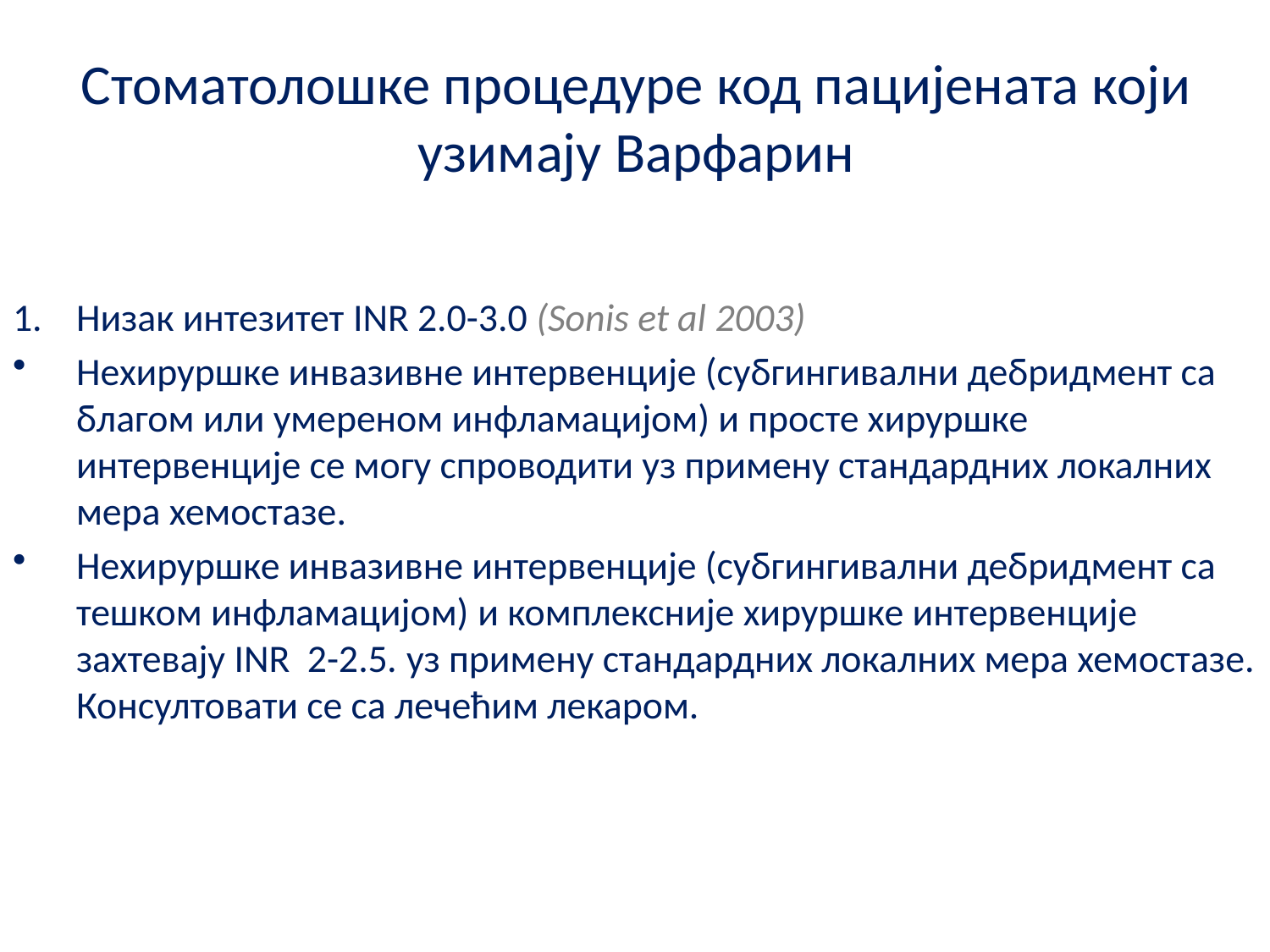

# Стоматолошке процедуре код пацијената који узимају Варфарин
Низак интезитет INR 2.0-3.0 (Sonis et al 2003)
Нехируршке инвазивне интервенције (субгингивални дебридмент са благом или умереном инфламацијом) и просте хируршке интервенције се могу спроводити уз примену стандардних локалних мера хемостазе.
Нехируршке инвазивне интервенције (субгингивални дебридмент са тешком инфламацијом) и комплексније хируршке интервенције захтевају INR  2-2.5. уз примену стандардних локалних мера хемостазе. Консултовати се са лечећим лекаром.